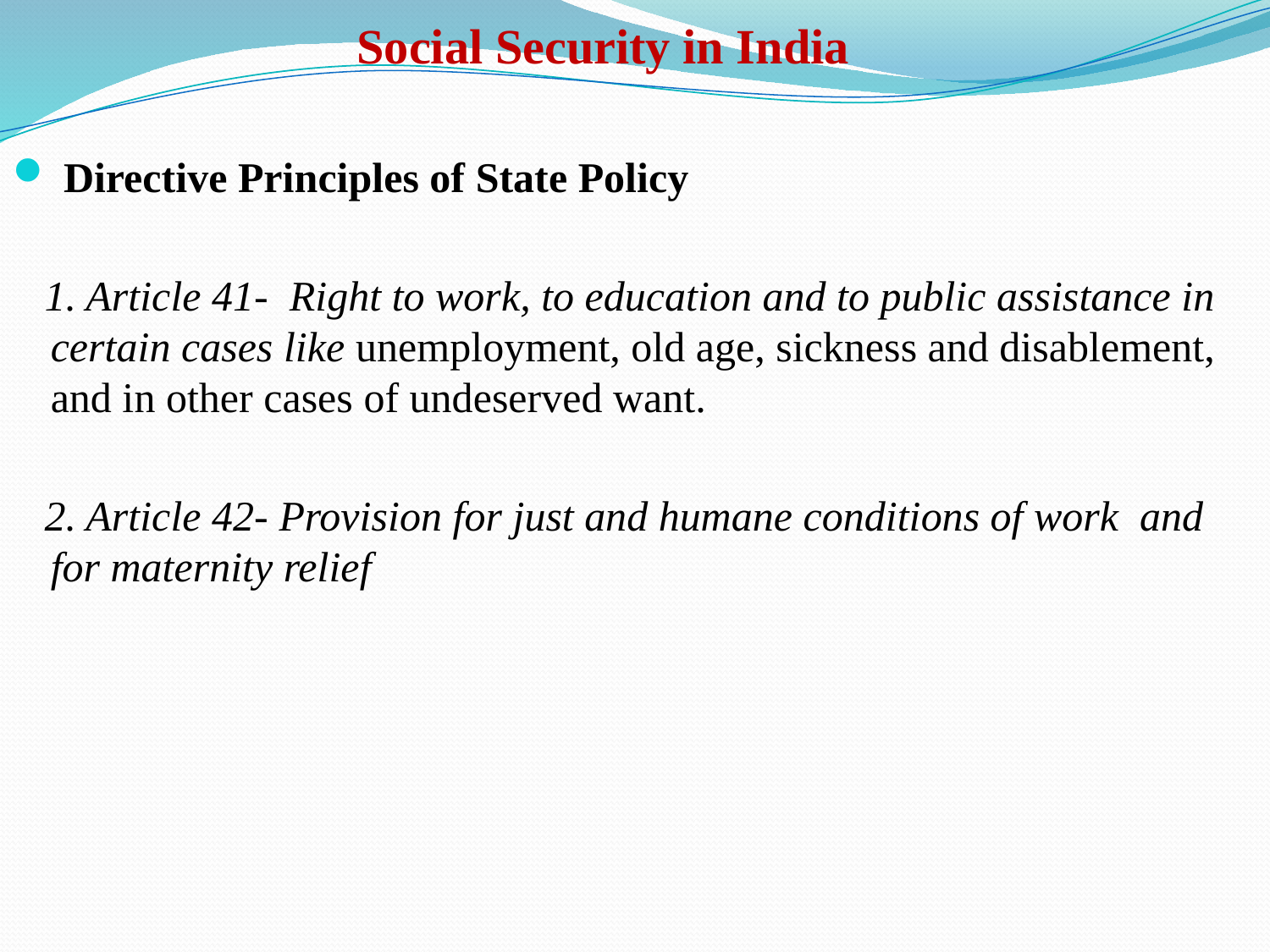

# Social Security in India

 Directive Principles of State Policy

   1. Article 41-  Right to work, to education and to public assistance in certain cases like unemployment, old age, sickness and disablement, and in other cases of undeserved want.

   2. Article 42- Provision for just and humane conditions of work  and for maternity relief